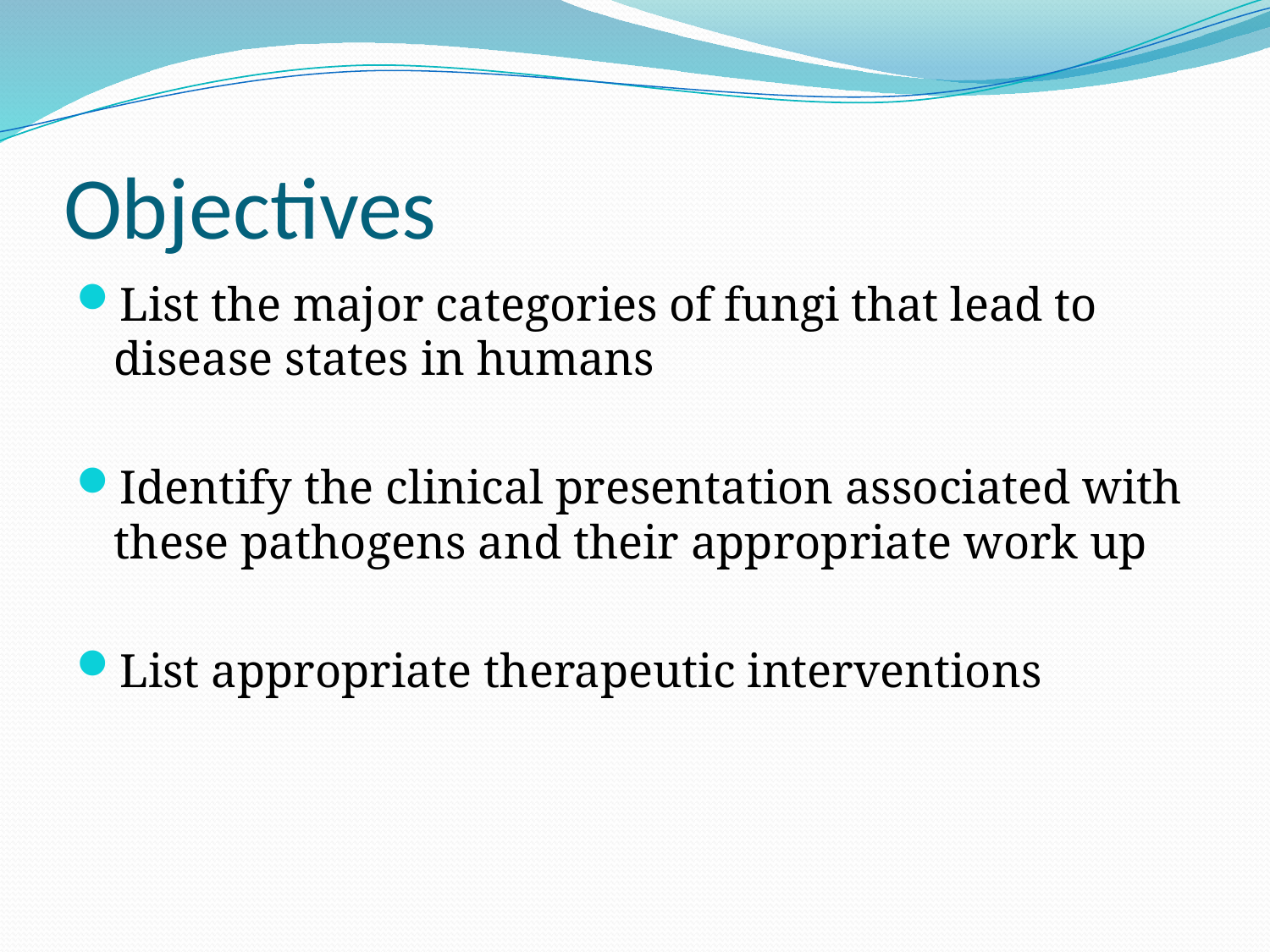

# Objectives
List the major categories of fungi that lead to disease states in humans

Identify the clinical presentation associated with these pathogens and their appropriate work up

List appropriate therapeutic interventions